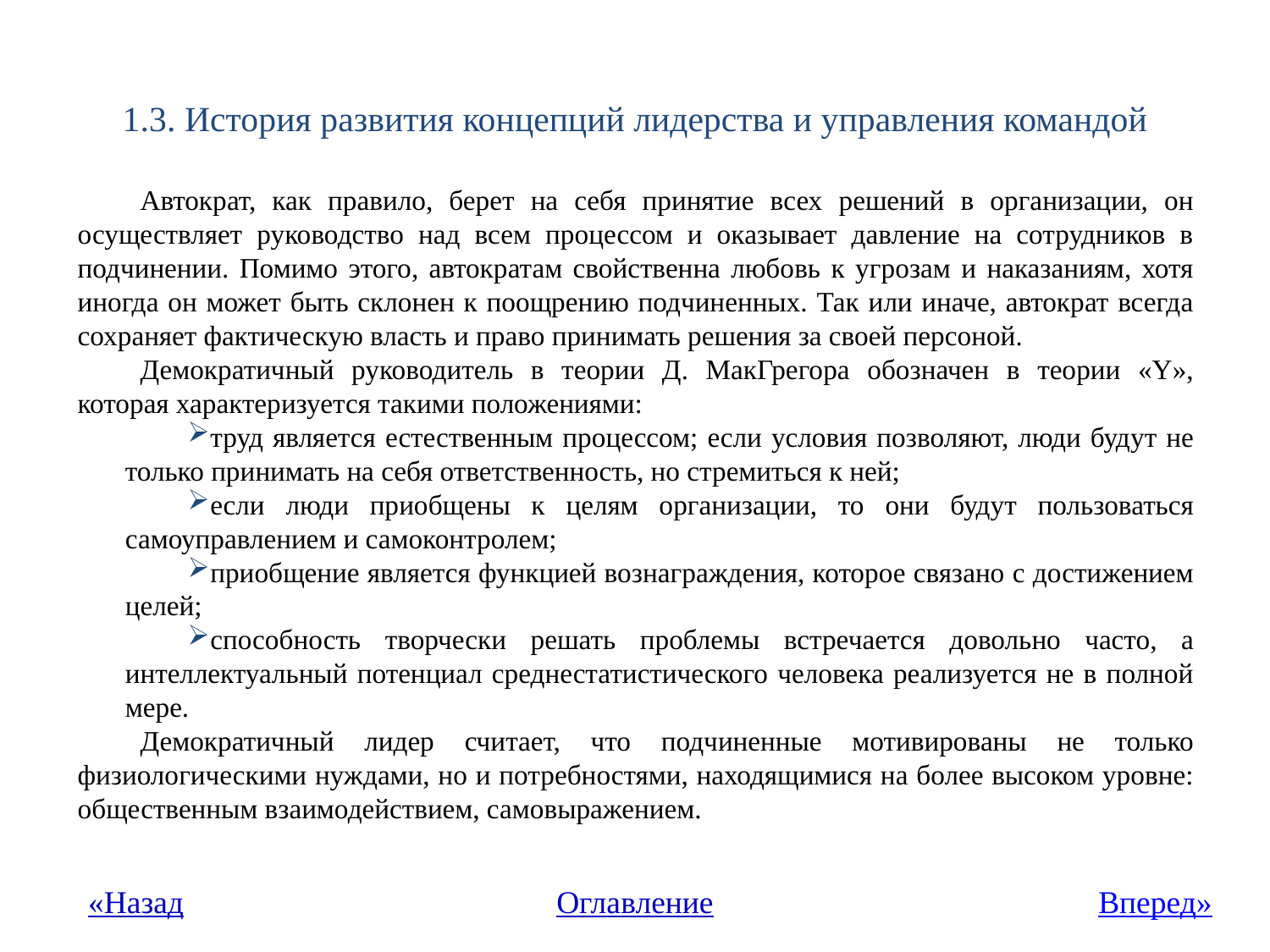

# 1.3. История развития концепций лидерства и управления командой
Автократ, как правило, берет на себя принятие всех решений в организации, он осуществляет руководство над всем процессом и оказывает давление на сотрудников в подчинении. Помимо этого, автократам свойственна любовь к угрозам и наказаниям, хотя иногда он может быть склонен к поощрению подчиненных. Так или иначе, автократ всегда сохраняет фактическую власть и право принимать решения за своей персоной.
Демократичный руководитель в теории Д. МакГрегора обозначен в теории «Y», которая характеризуется такими положениями:
труд является естественным процессом; если условия позволяют, люди будут не только принимать на себя ответственность, но стремиться к ней;
если люди приобщены к целям организации, то они будут пользоваться самоуправлением и самоконтролем;
приобщение является функцией вознаграждения, которое связано с достижением целей;
способность творчески решать проблемы встречается довольно часто, а интеллектуальный потенциал среднестатистического человека реализуется не в полной мере.
Демократичный лидер считает, что подчиненные мотивированы не только физиологическими нуждами, но и потребностями, находящимися на более высоком уровне: общественным взаимодействием, самовыражением.

«Назад
Оглавление
Вперед»